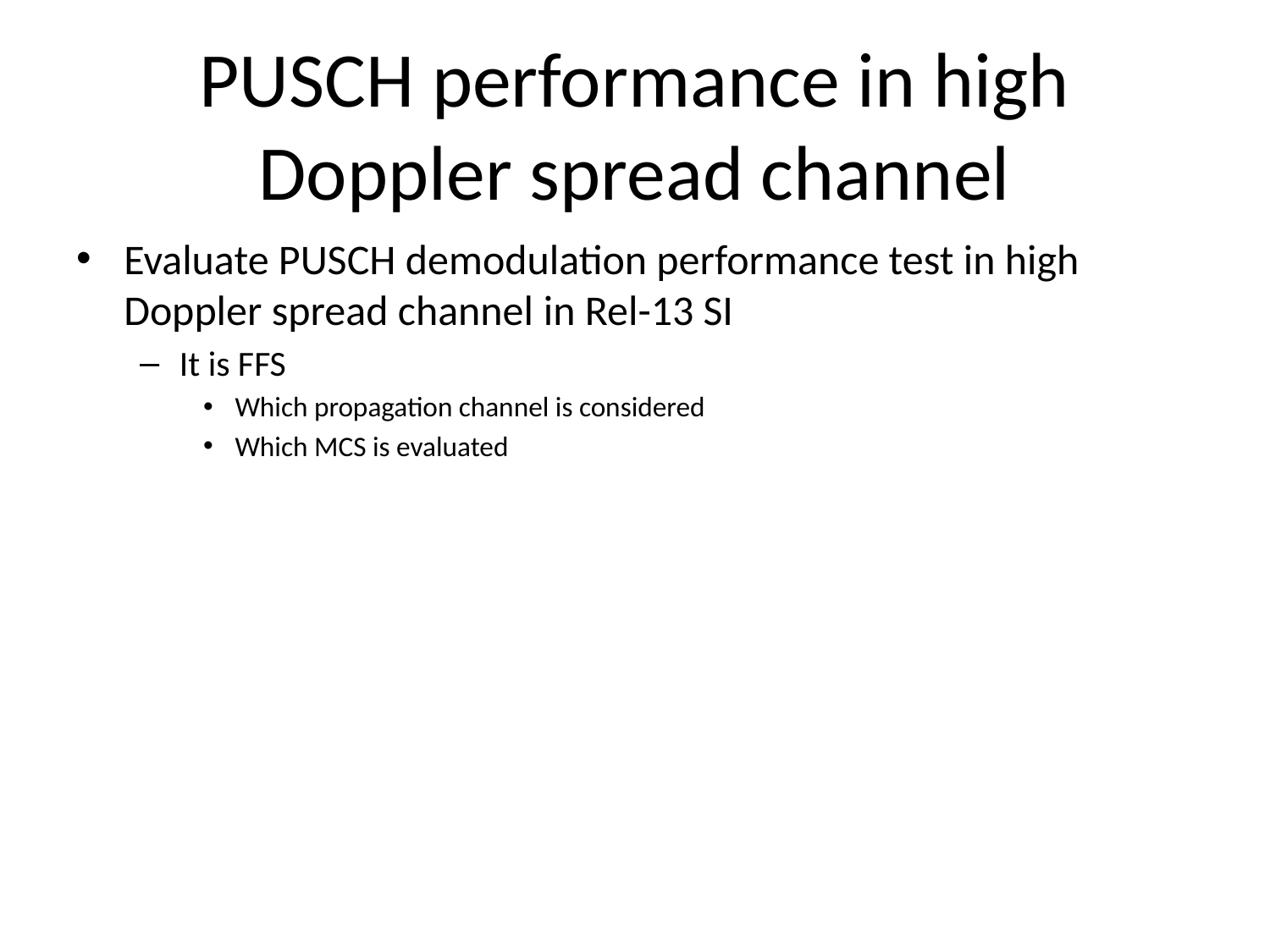

# PUSCH performance in high Doppler spread channel
Evaluate PUSCH demodulation performance test in high Doppler spread channel in Rel-13 SI
It is FFS
Which propagation channel is considered
Which MCS is evaluated